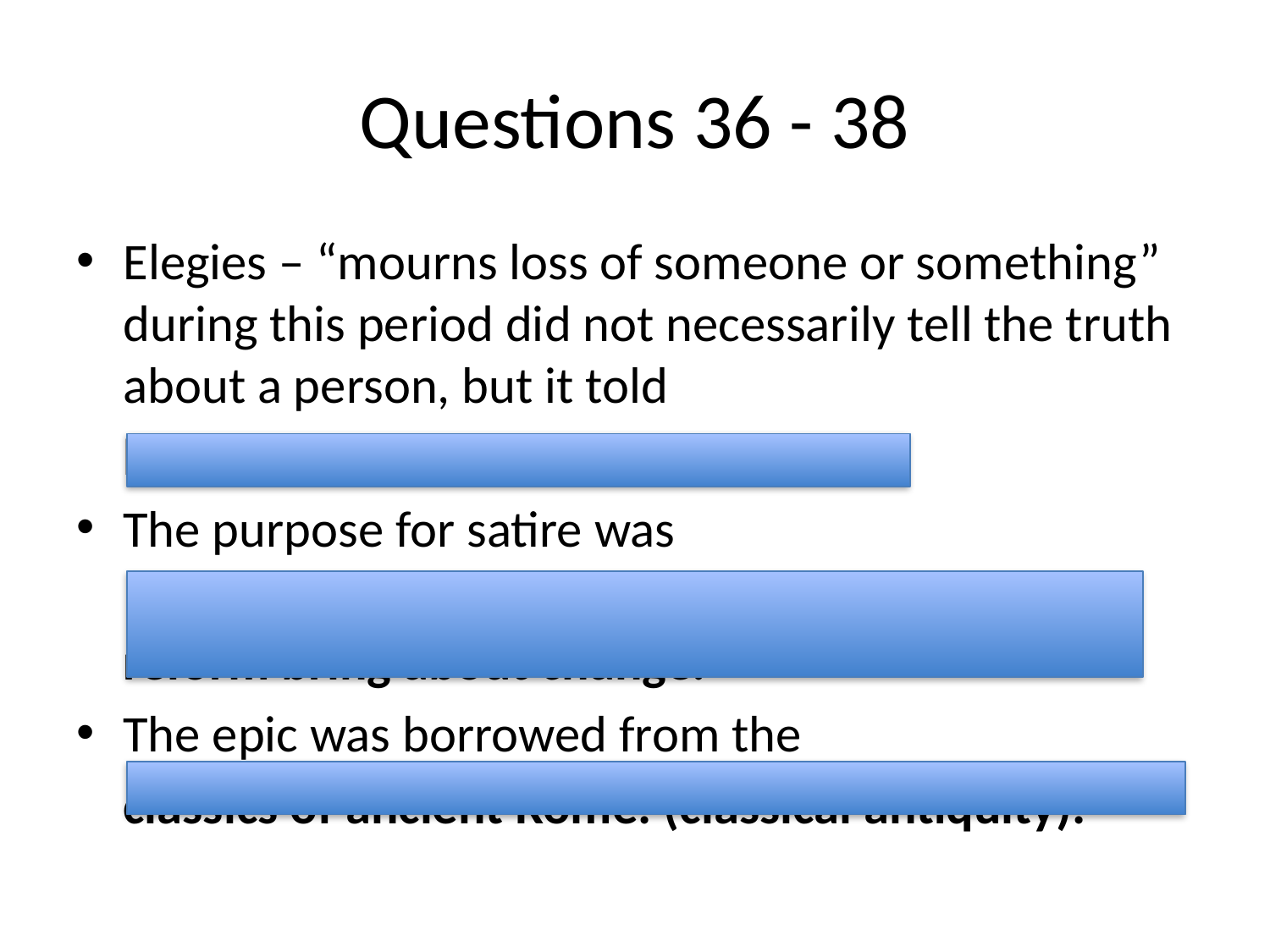

# Questions 36 - 38
Elegies – “mourns loss of someone or something” during this period did not necessarily tell the truth about a person, but it told
	best things a poet could think of.
The purpose for satire was
	 to ridicule person, institution, etc. in order to reform bring about change.
The epic was borrowed from the
	classics of ancient Rome. (classical antiquity).